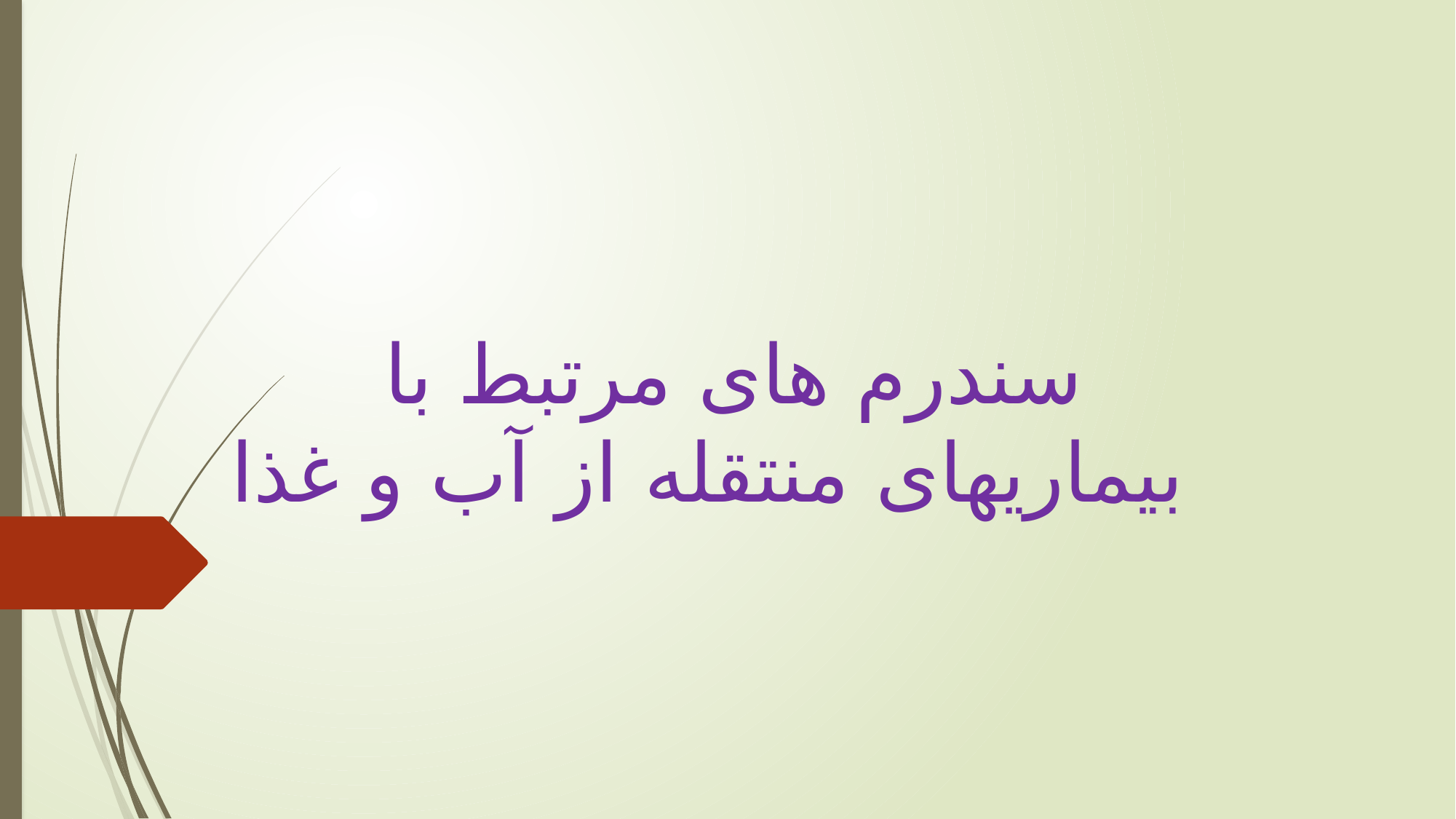

# سندرم های مرتبط با بیماریهای منتقله از آب و غذا